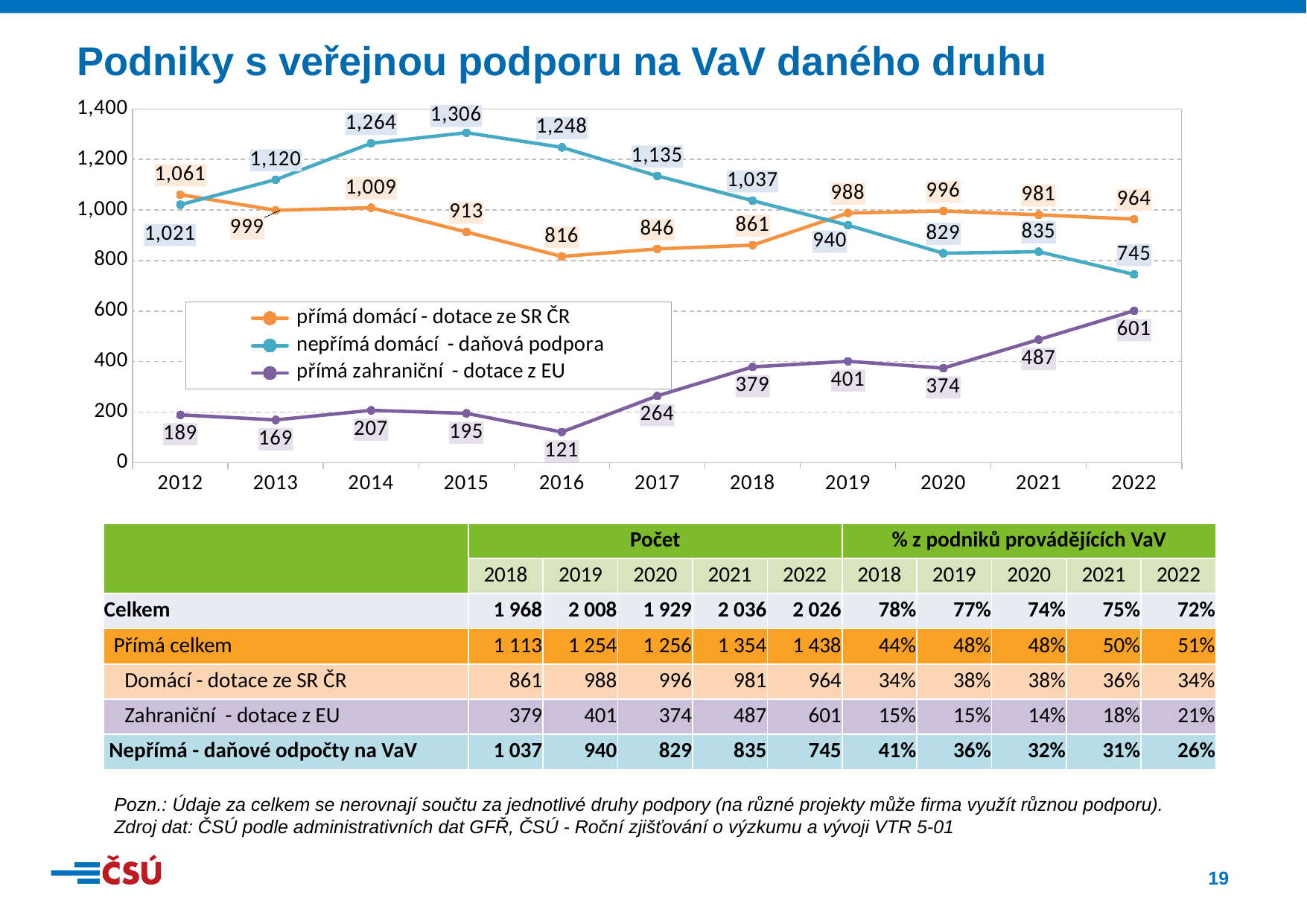

Podniky s veřejnou podporu na VaV daného druhu

### Chart

| Category |  přímá domácí - dotace ze SR ČR |  nepřímá domácí  - daňová podpora |  přímá zahraniční  - dotace z EU |
|---|---|---|---|
| 2012 | 1061.0 | 1021.0 | 189.0 |
| 2013 | 999.0 | 1120.0 | 169.0 |
| 2014 | 1009.0 | 1264.0 | 207.0 |
| 2015 | 913.0 | 1306.0 | 195.0 |
| 2016 | 816.0 | 1248.0 | 121.0 |
| 2017 | 846.0 | 1135.0 | 264.0 |
| 2018 | 861.0 | 1037.0 | 379.0 |
| 2019 | 988.0 | 940.0 | 401.0 |
| 2020 | 996.0 | 829.0 | 374.0 |
| 2021 | 981.0 | 835.0 | 487.0 |
| 2022 | 964.0 | 745.0 | 601.0 |
|  | Počet |  |  |  |  | % z podniků provádějících VaV |  |  |  |  |
| --- | --- | --- | --- | --- | --- | --- | --- | --- | --- | --- |
|  | 2018 | 2019 | 2020 | 2021 | 2022 | 2018 | 2019 | 2020 | 2021 | 2022 |
| Celkem | 1 968 | 2 008 | 1 929 | 2 036 | 2 026 | 78% | 77% | 74% | 75% | 72% |
| Přímá celkem | 1 113 | 1 254 | 1 256 | 1 354 | 1 438 | 44% | 48% | 48% | 50% | 51% |
| Domácí - dotace ze SR ČR | 861 | 988 | 996 | 981 | 964 | 34% | 38% | 38% | 36% | 34% |
| Zahraniční - dotace z EU | 379 | 401 | 374 | 487 | 601 | 15% | 15% | 14% | 18% | 21% |
| Nepřímá - daňové odpočty na VaV | 1 037 | 940 | 829 | 835 | 745 | 41% | 36% | 32% | 31% | 26% |
Pozn.: Údaje za celkem se nerovnají součtu za jednotlivé druhy podpory (na různé projekty může firma využít různou podporu).
Zdroj dat: ČSÚ podle administrativních dat GFŘ, ČSÚ - Roční zjišťování o výzkumu a vývoji VTR 5-01